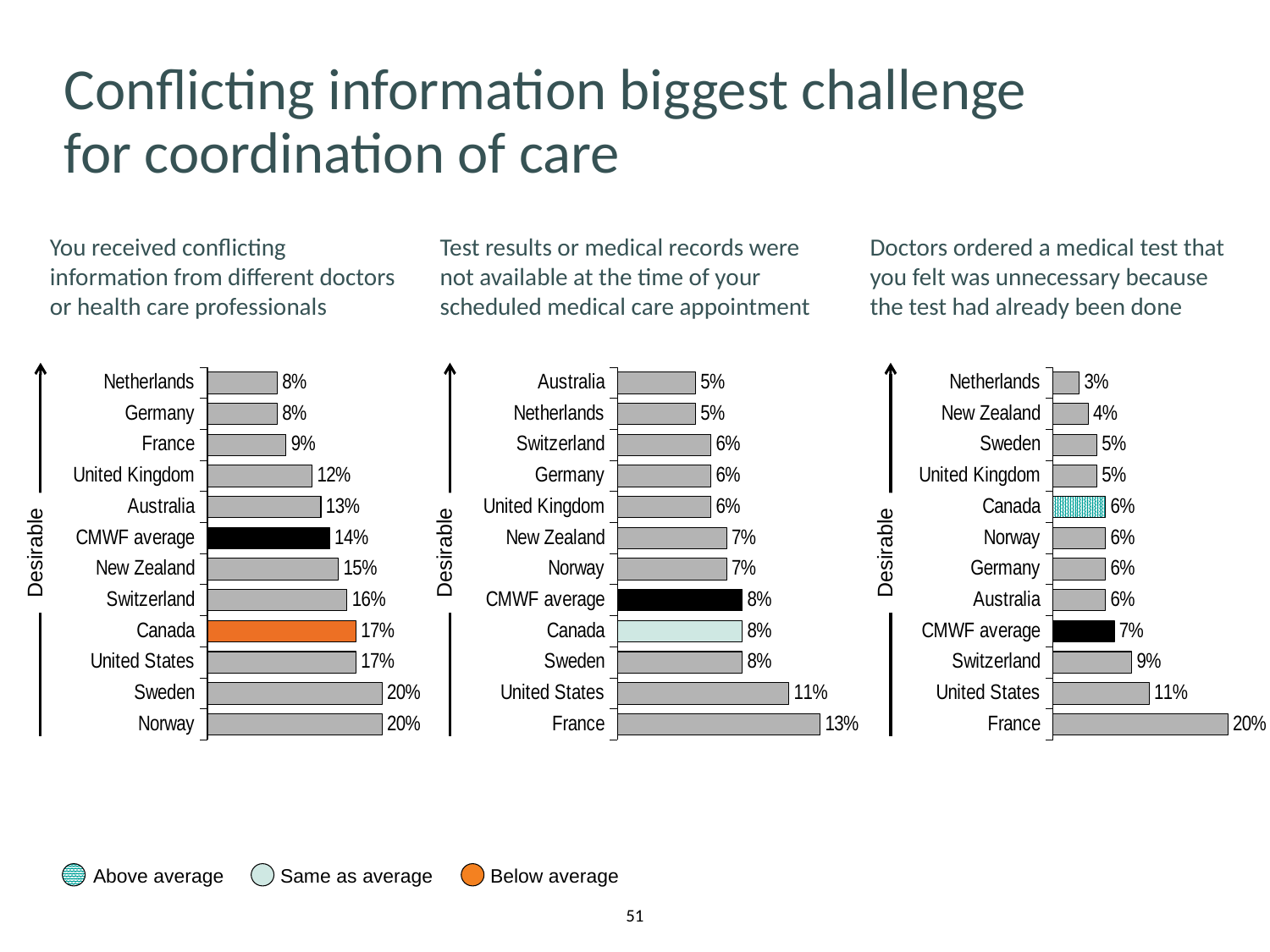

# Conflicting information biggest challenge for coordination of care
You received conflicting information from different doctors or health care professionals
Test results or medical records were not available at the time of your scheduled medical care appointment
Doctors ordered a medical test that you felt was unnecessary because
the test had already been done

### Chart

| Category | Column2 |
|---|---|
| Norway | 0.2 |
| Sweden | 0.2 |
| United States | 0.17 |
| Canada | 0.17 |
| Switzerland | 0.16 |
| New Zealand | 0.15 |
| CMWF average | 0.14 |
| Australia | 0.13 |
| United Kingdom | 0.12 |
| France | 0.09 |
| Germany | 0.08 |
| Netherlands | 0.08 |

### Chart

| Category | Column2 |
|---|---|
| France | 0.13 |
| United States | 0.11 |
| Sweden | 0.08 |
| Canada | 0.08 |
| CMWF average | 0.08 |
| Norway | 0.07 |
| New Zealand | 0.07 |
| United Kingdom | 0.06 |
| Germany | 0.06 |
| Switzerland | 0.06 |
| Netherlands | 0.05 |
| Australia | 0.05 |

### Chart

| Category | Column2 |
|---|---|
| France | 0.2 |
| United States | 0.11 |
| Switzerland | 0.09 |
| CMWF average | 0.07 |
| Australia | 0.06 |
| Germany | 0.06 |
| Norway | 0.06 |
| Canada | 0.06 |
| United Kingdom | 0.05 |
| Sweden | 0.05 |
| New Zealand | 0.04 |
| Netherlands | 0.03 |
Desirable
Desirable
Desirable
Below average

Above average

Same as average